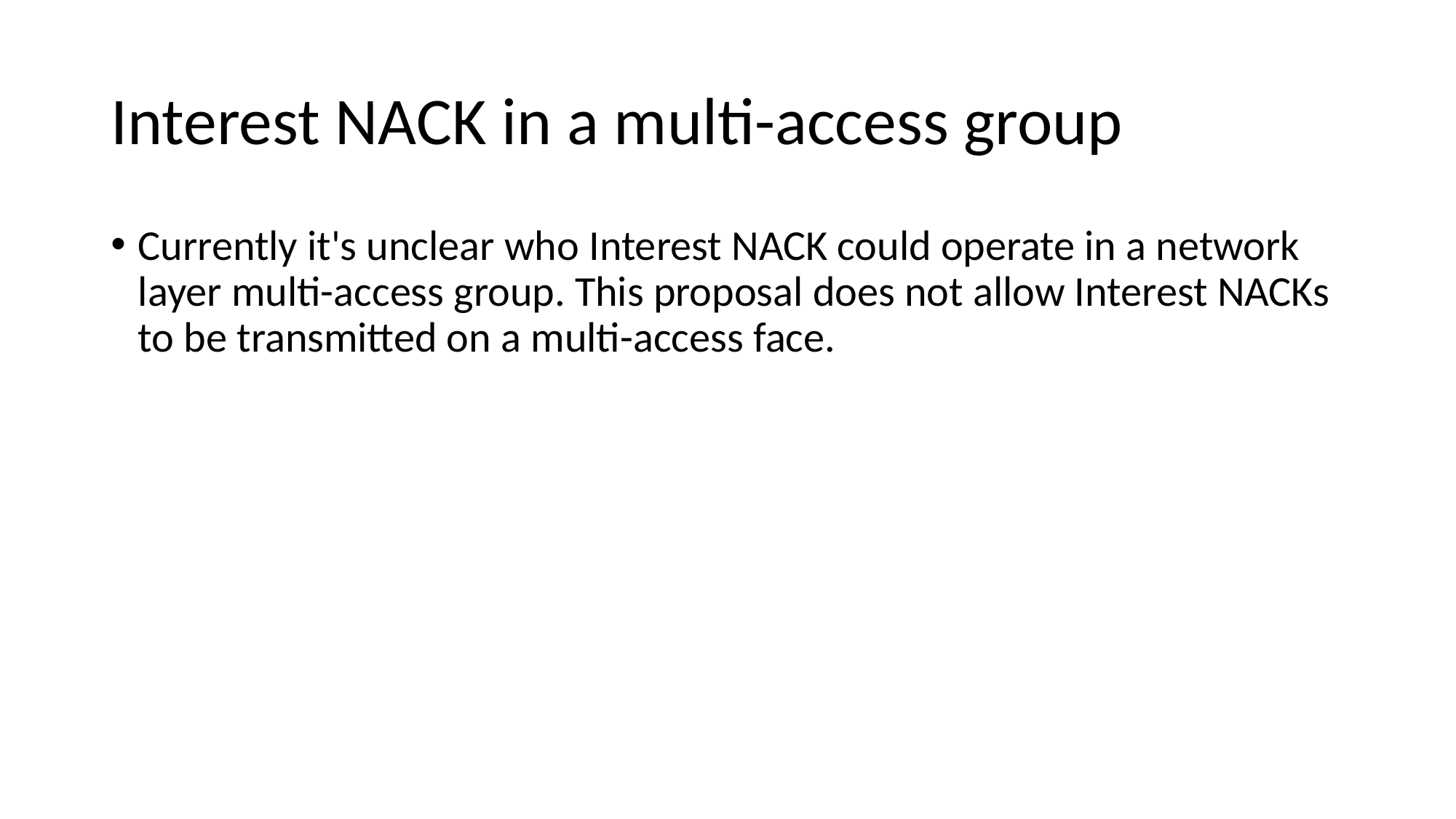

# Interest NACK in a multi-access group
Currently it's unclear who Interest NACK could operate in a network layer multi-access group. This proposal does not allow Interest NACKs to be transmitted on a multi-access face.